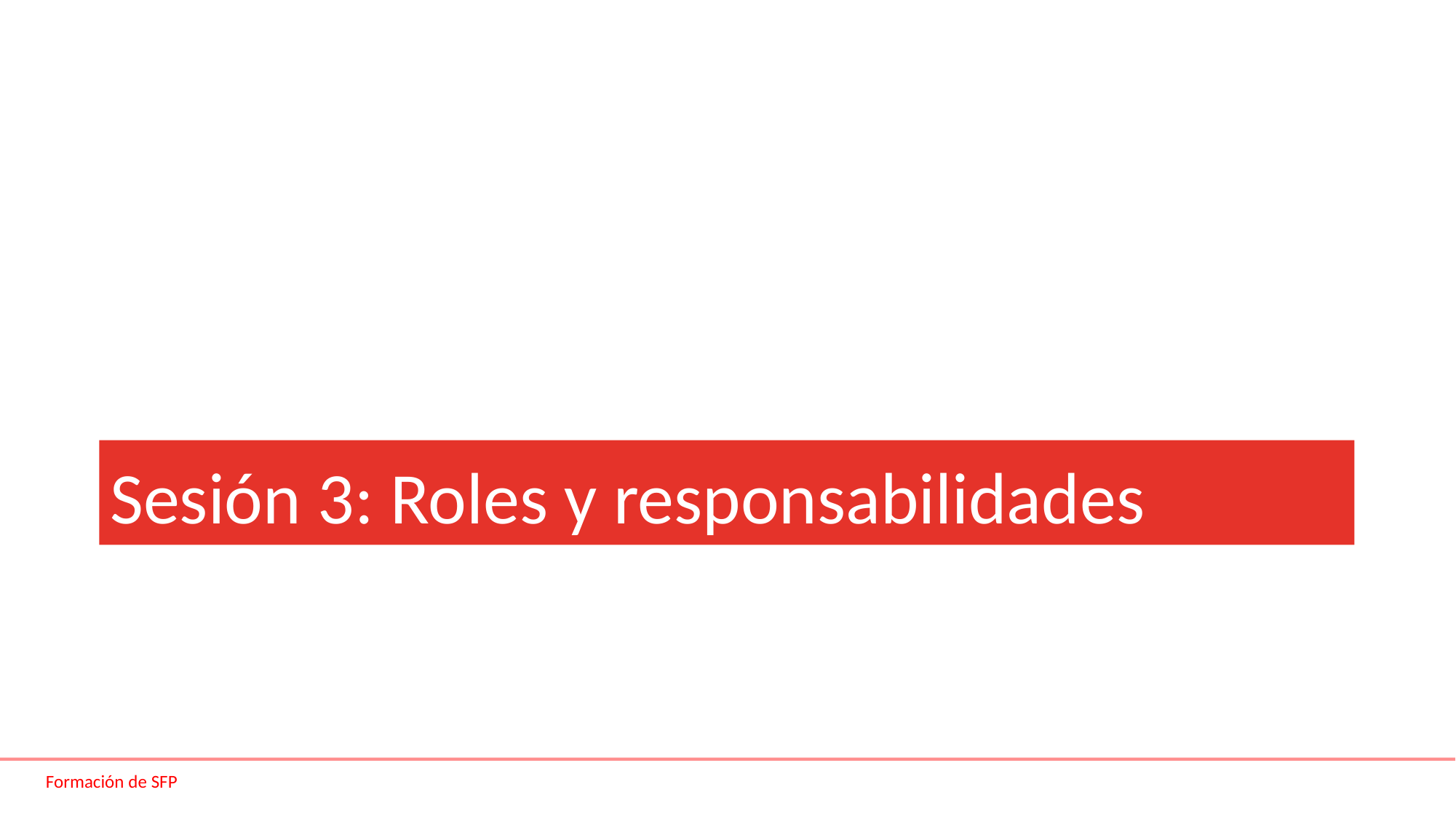

# Sesión 3: Roles y responsabilidades

Formación de SFP